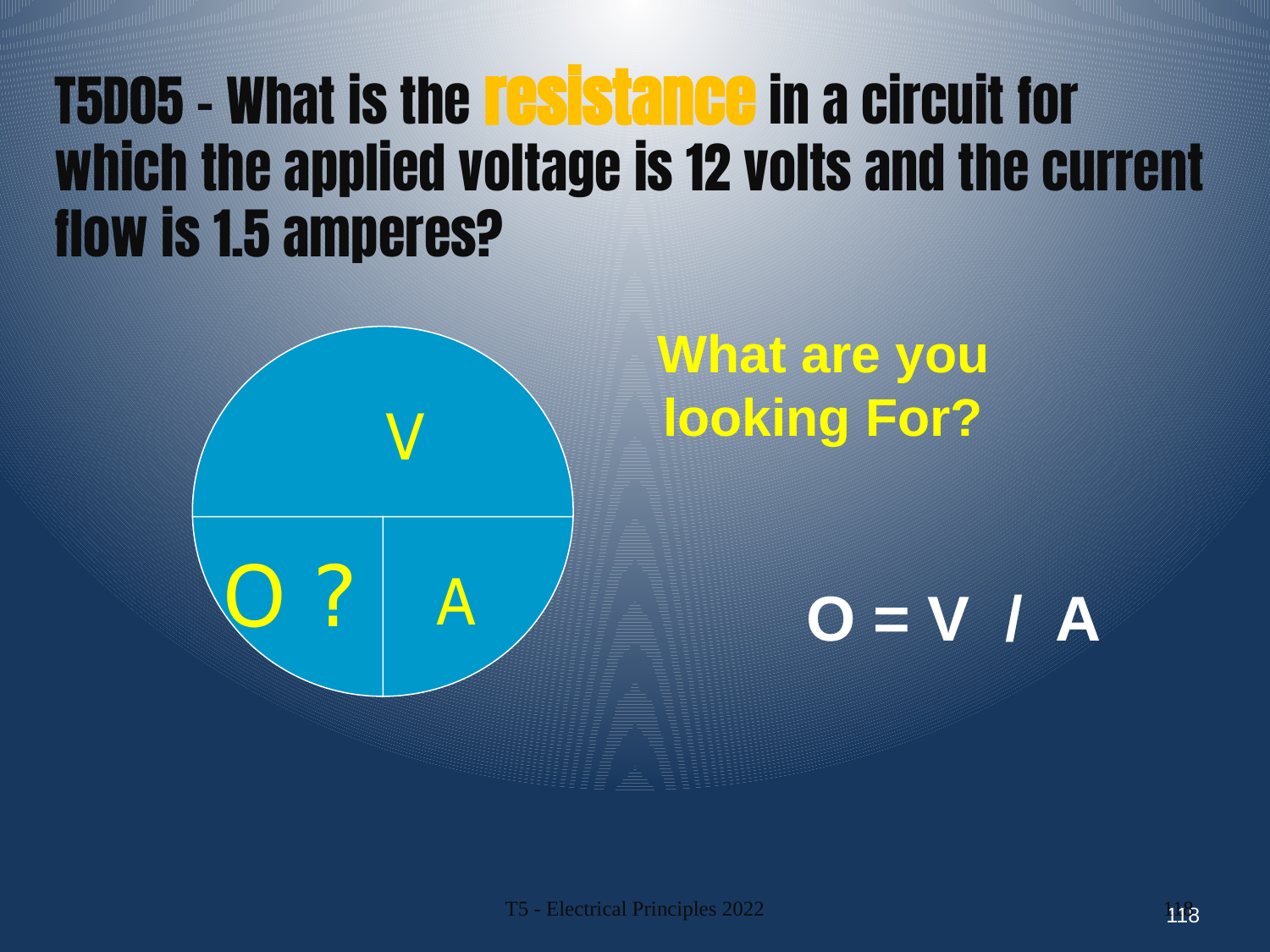

T5D05 - What is the resistance in a circuit for which the applied voltage is 12 volts and the current flow is 1.5 amperes?
What are you looking For?

V
O ?
A
O = V  /  A

118
T5 - Electrical Principles 2022
118